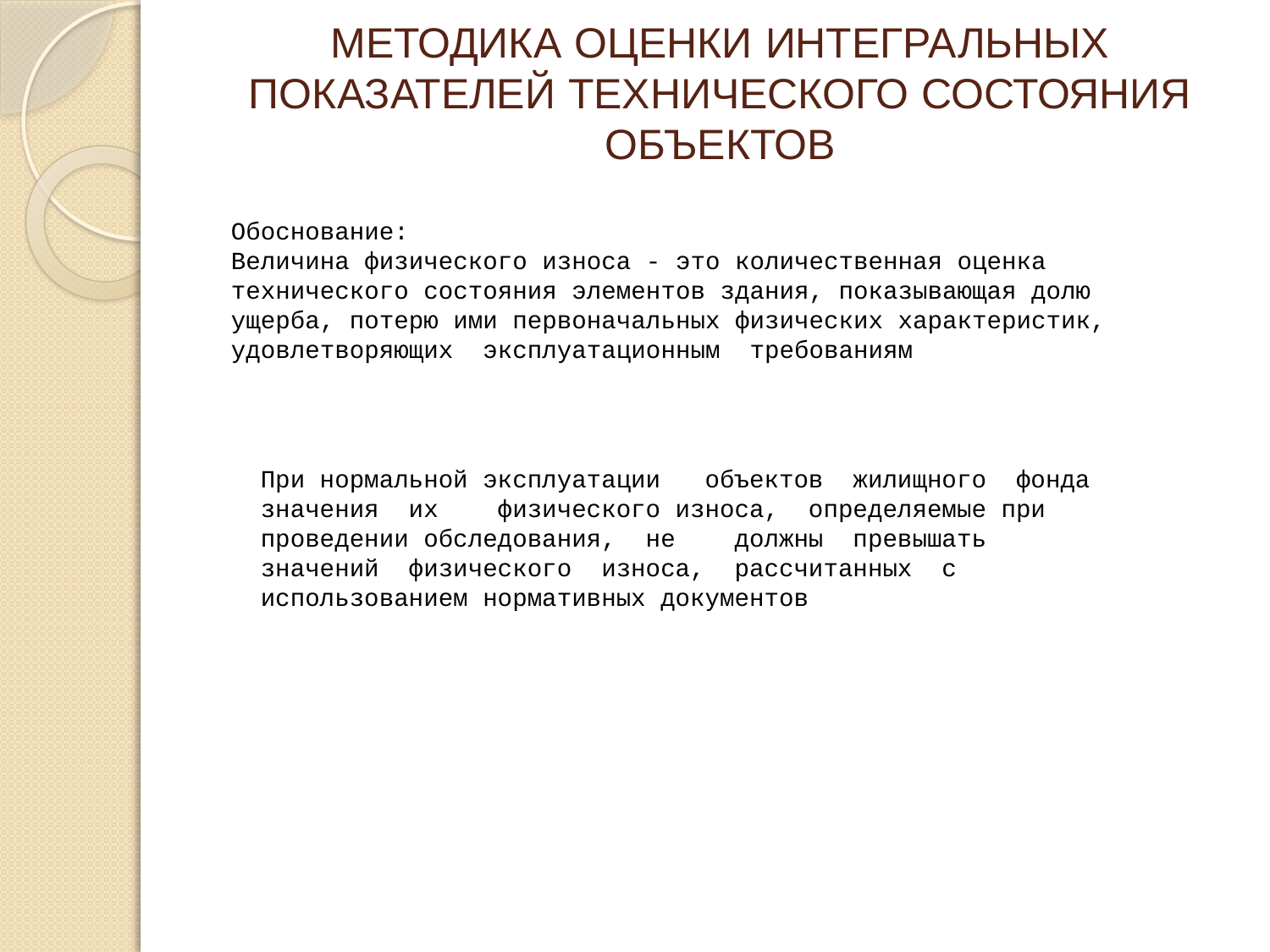

# МЕТОДИКА ОЦЕНКИ ИНТЕГРАЛЬНЫХ ПОКАЗАТЕЛЕЙ ТЕХНИЧЕСКОГО СОСТОЯНИЯ ОБЪЕКТОВ
Обоснование:
Величина физического износа - это количественная оценка технического состояния элементов здания, показывающая долю ущерба, потерю ими первоначальных физических характеристик, удовлетворяющих  эксплуатационным  требованиям

При нормальной эксплуатации   объектов  жилищного  фонда  значения  их    физического износа,  определяемые при проведении обследования,  не    должны  превышать  значений  физического  износа,  рассчитанных  с    использованием нормативных документов